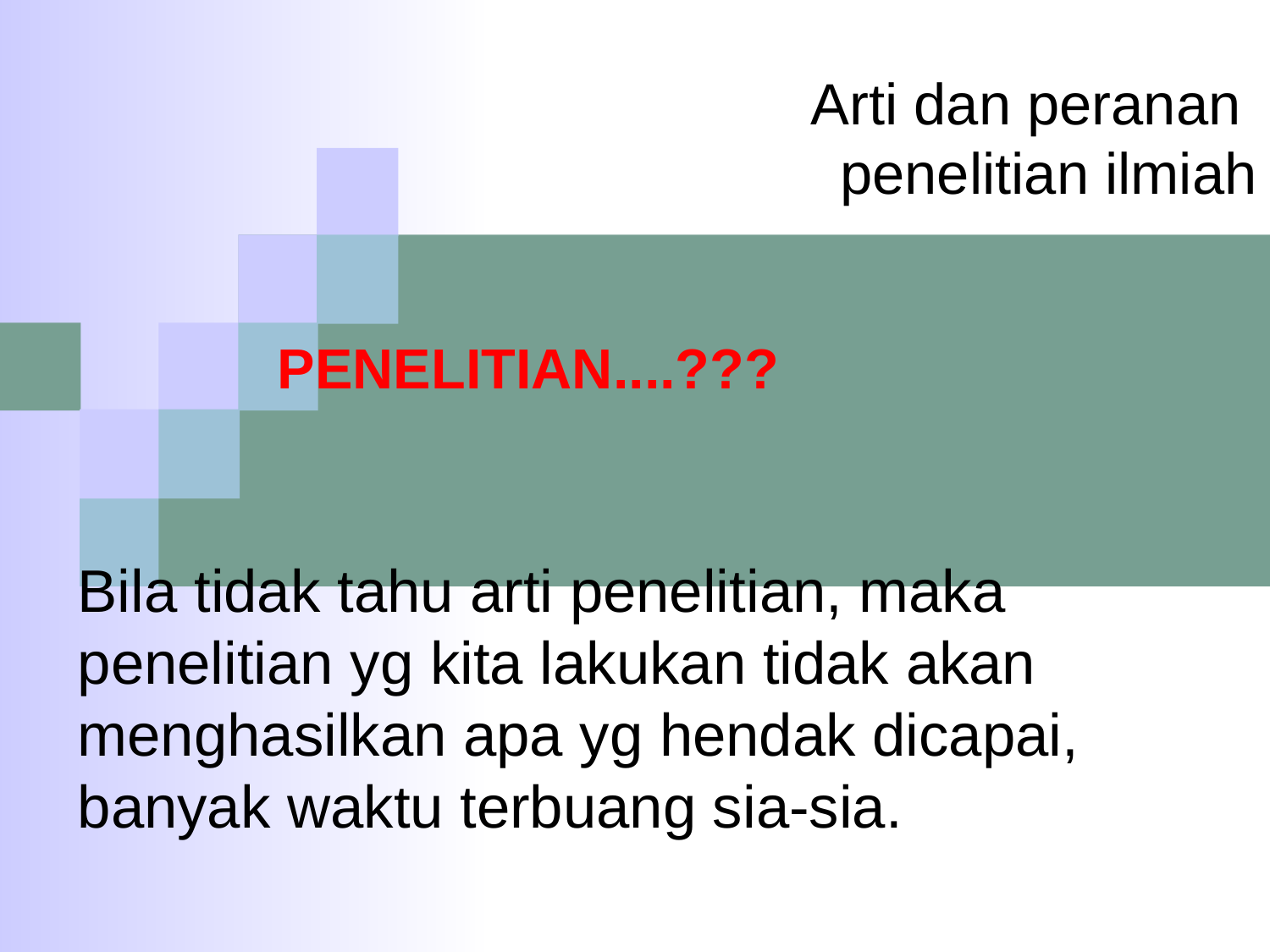

# Arti dan peranan penelitian ilmiah
PENELITIAN....???
Bila tidak tahu arti penelitian, maka penelitian yg kita lakukan tidak akan menghasilkan apa yg hendak dicapai, banyak waktu terbuang sia-sia.